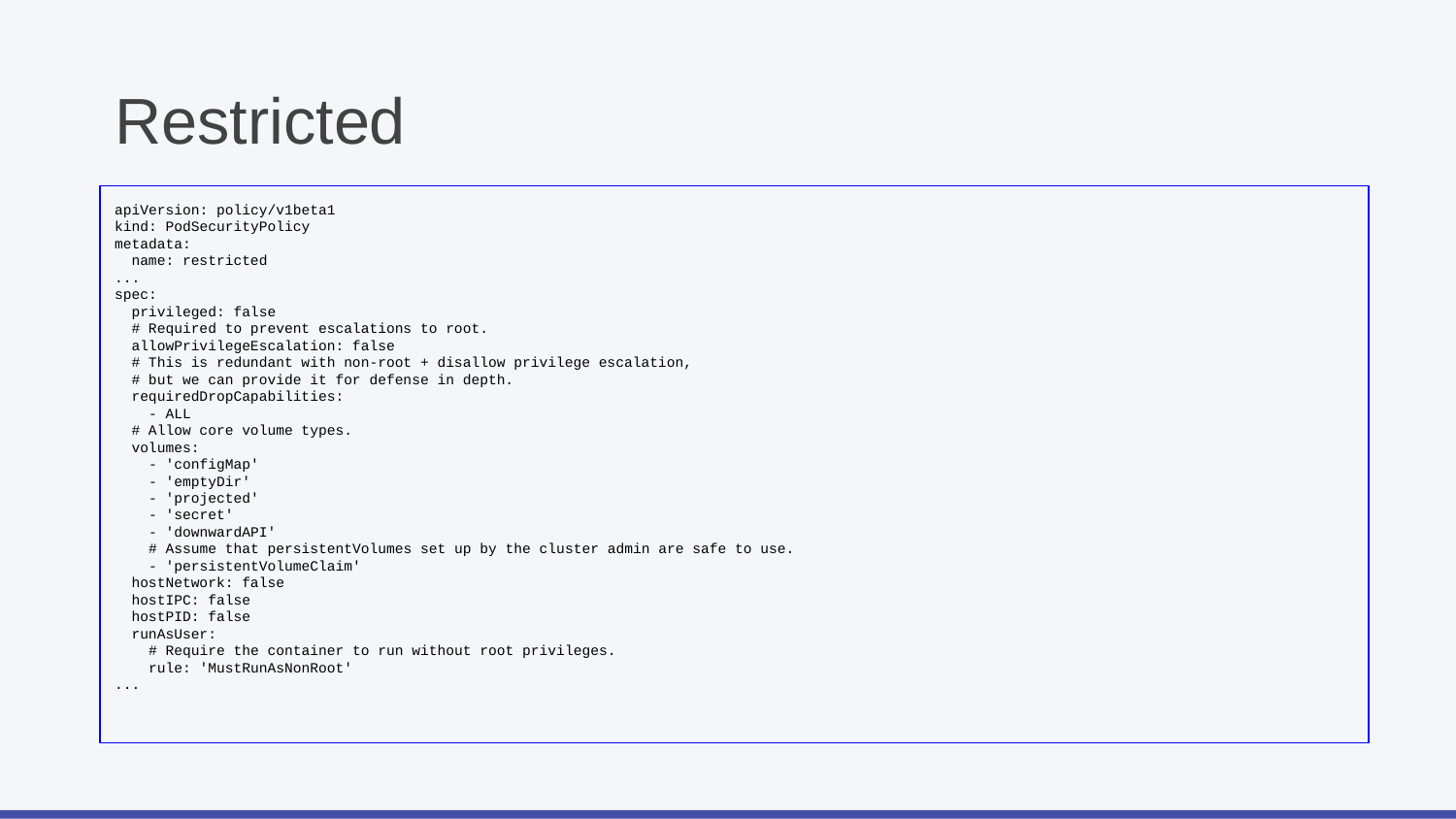

# Restricted
apiVersion: policy/v1beta1
kind: PodSecurityPolicy
metadata:
  name: restricted
...
spec:
  privileged: false
  # Required to prevent escalations to root.
  allowPrivilegeEscalation: false
  # This is redundant with non-root + disallow privilege escalation,
  # but we can provide it for defense in depth.
  requiredDropCapabilities:
    - ALL
  # Allow core volume types.
  volumes:
    - 'configMap'
    - 'emptyDir'
    - 'projected'
    - 'secret'
    - 'downwardAPI'
    # Assume that persistentVolumes set up by the cluster admin are safe to use.
    - 'persistentVolumeClaim'
  hostNetwork: false
  hostIPC: false
  hostPID: false
  runAsUser:
    # Require the container to run without root privileges.
    rule: 'MustRunAsNonRoot'
...